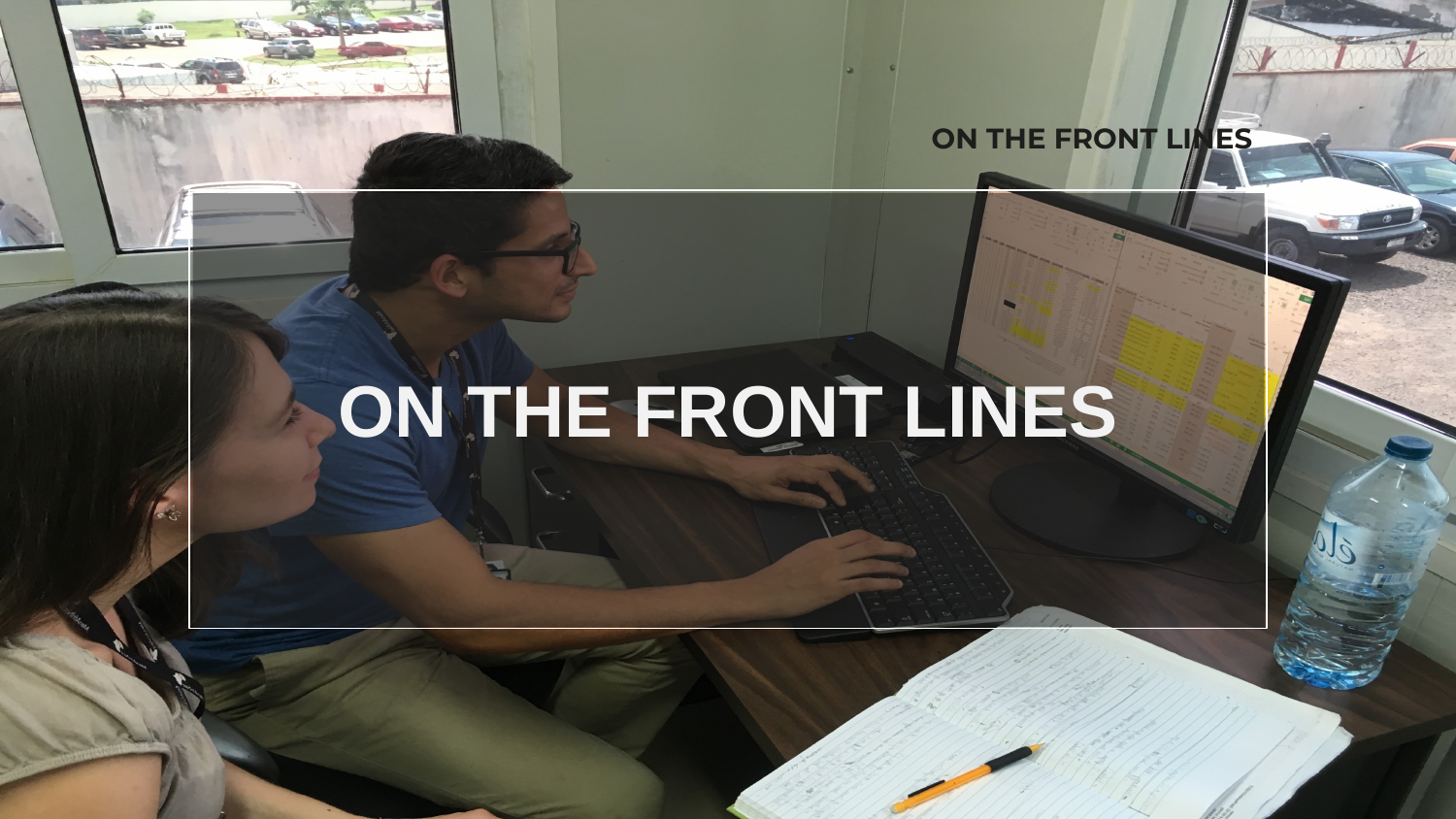

ON THE FRONT LINES

ON THE FRONT LINES